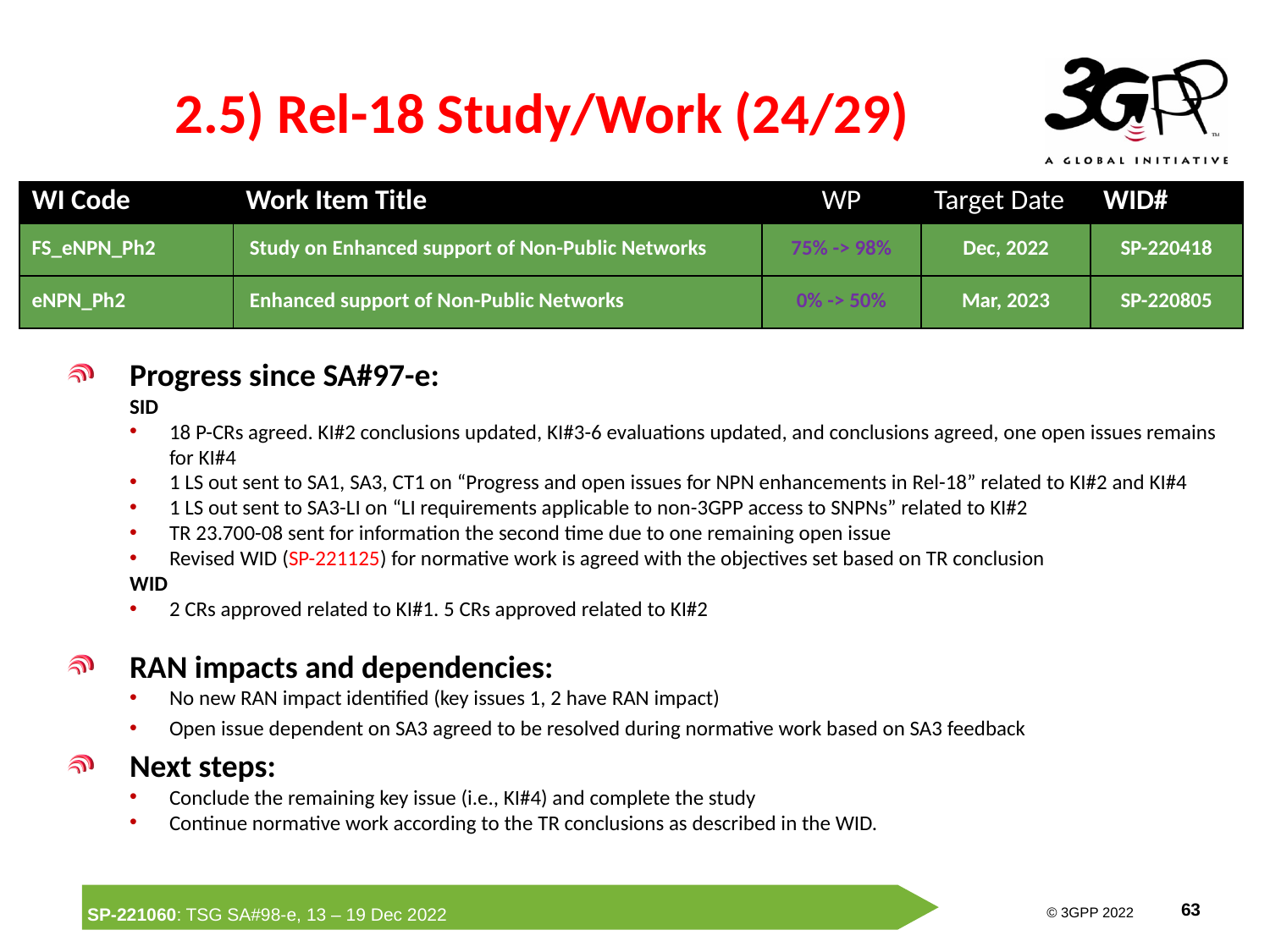

# 2.5) Rel-18 Study/Work (24/29)
| WI Code | Work Item Title | WP | Target Date | WID# |
| --- | --- | --- | --- | --- |
| FS\_eNPN\_Ph2 | Study on Enhanced support of Non-Public Networks | 75% -> 98% | Dec, 2022 | SP-220418 |
| eNPN\_Ph2 | Enhanced support of Non-Public Networks | 0% -> 50% | Mar, 2023 | SP-220805 |
Progress since SA#97-e:
SID
18 P-CRs agreed. KI#2 conclusions updated, KI#3-6 evaluations updated, and conclusions agreed, one open issues remains for KI#4
1 LS out sent to SA1, SA3, CT1 on “Progress and open issues for NPN enhancements in Rel-18” related to KI#2 and KI#4
1 LS out sent to SA3-LI on “LI requirements applicable to non-3GPP access to SNPNs” related to KI#2
TR 23.700-08 sent for information the second time due to one remaining open issue
Revised WID (SP-221125) for normative work is agreed with the objectives set based on TR conclusion
WID
2 CRs approved related to KI#1. 5 CRs approved related to KI#2

RAN impacts and dependencies:
No new RAN impact identified (key issues 1, 2 have RAN impact)
Open issue dependent on SA3 agreed to be resolved during normative work based on SA3 feedback
Next steps:
Conclude the remaining key issue (i.e., KI#4) and complete the study
Continue normative work according to the TR conclusions as described in the WID.